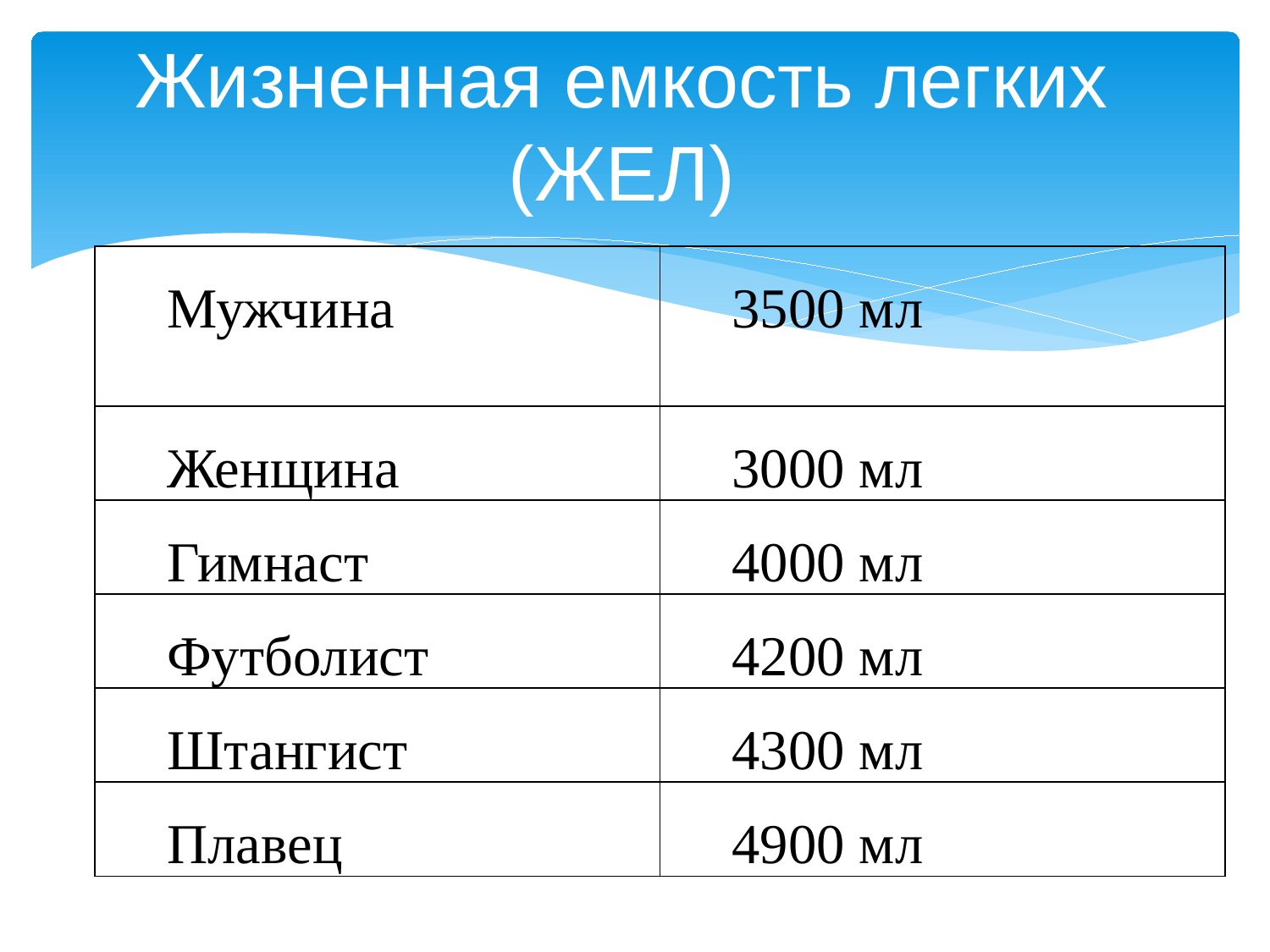

# Жизненная емкость легких (ЖЕЛ)
| Мужчина | 3500 мл |
| --- | --- |
| Женщина | 3000 мл |
| Гимнаст | 4000 мл |
| Футболист | 4200 мл |
| Штангист | 4300 мл |
| Плавец | 4900 мл |